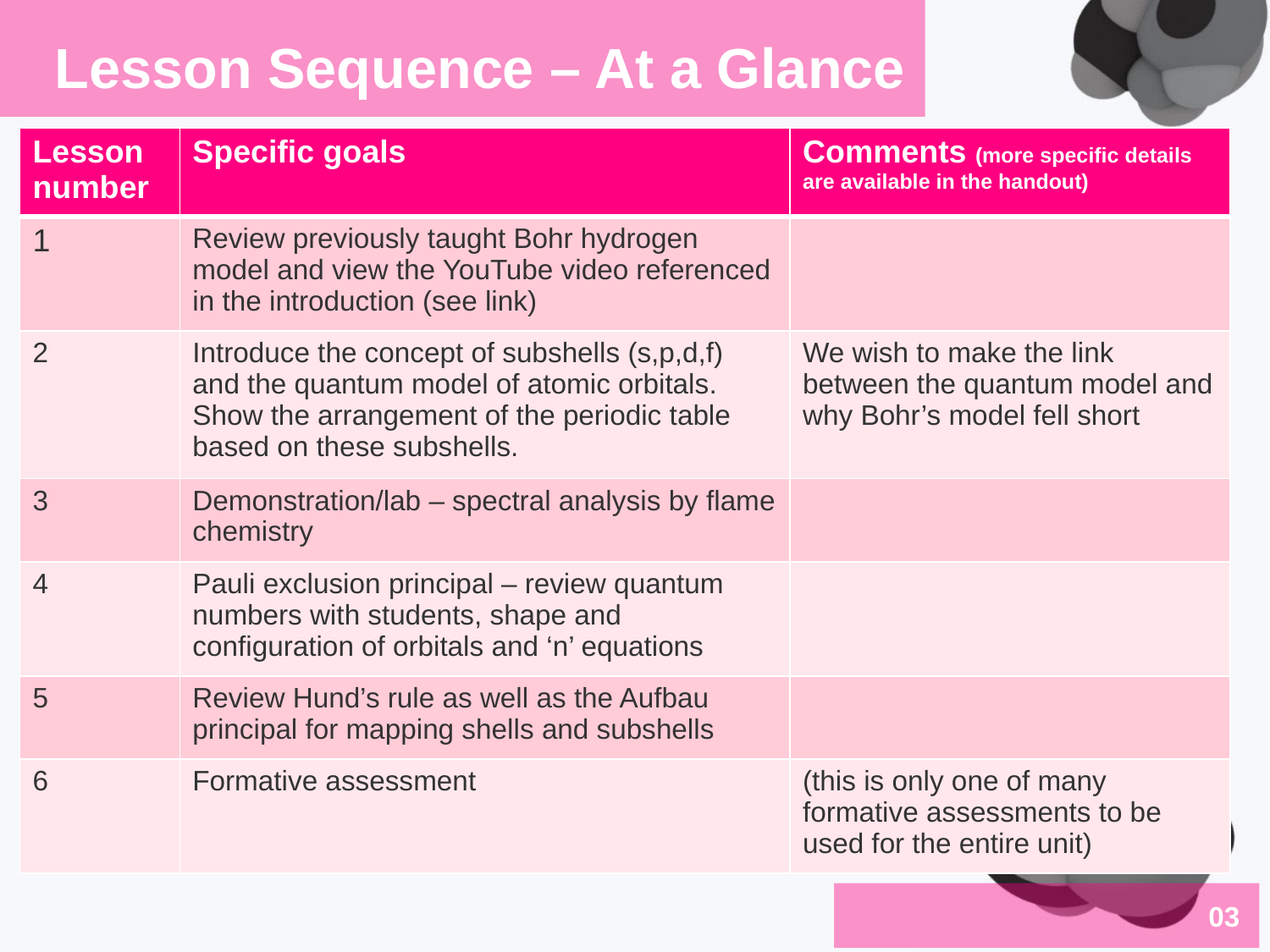

Lesson Sequence – At a Glance
| Lesson number | Specific goals | Comments (more specific details are available in the handout) |
| --- | --- | --- |
| 1 | Review previously taught Bohr hydrogen model and view the YouTube video referenced in the introduction (see link) |  |
| 2 | Introduce the concept of subshells (s,p,d,f) and the quantum model of atomic orbitals. Show the arrangement of the periodic table based on these subshells. | We wish to make the link between the quantum model and why Bohr’s model fell short |
| 3 | Demonstration/lab – spectral analysis by flame chemistry |  |
| 4 | Pauli exclusion principal – review quantum numbers with students, shape and configuration of orbitals and ‘n’ equations |  |
| 5 | Review Hund’s rule as well as the Aufbau principal for mapping shells and subshells |  |
| 6 | Formative assessment | (this is only one of many formative assessments to be used for the entire unit) |

03